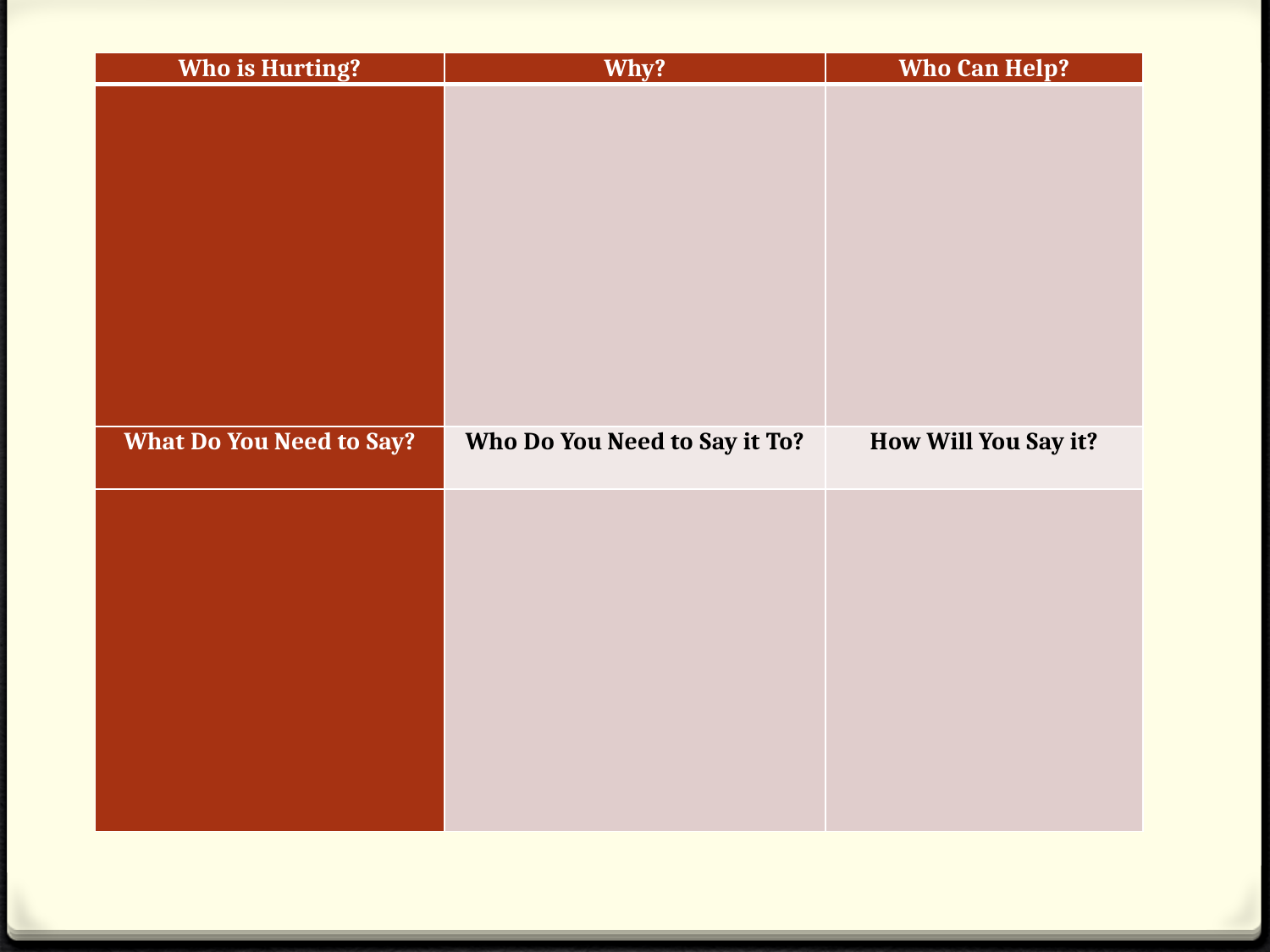

| Who is Hurting? | Why? | Who Can Help? |
| --- | --- | --- |
|  |  |  |
| What Do You Need to Say? | Who Do You Need to Say it To? | How Will You Say it? |
|  |  |  |